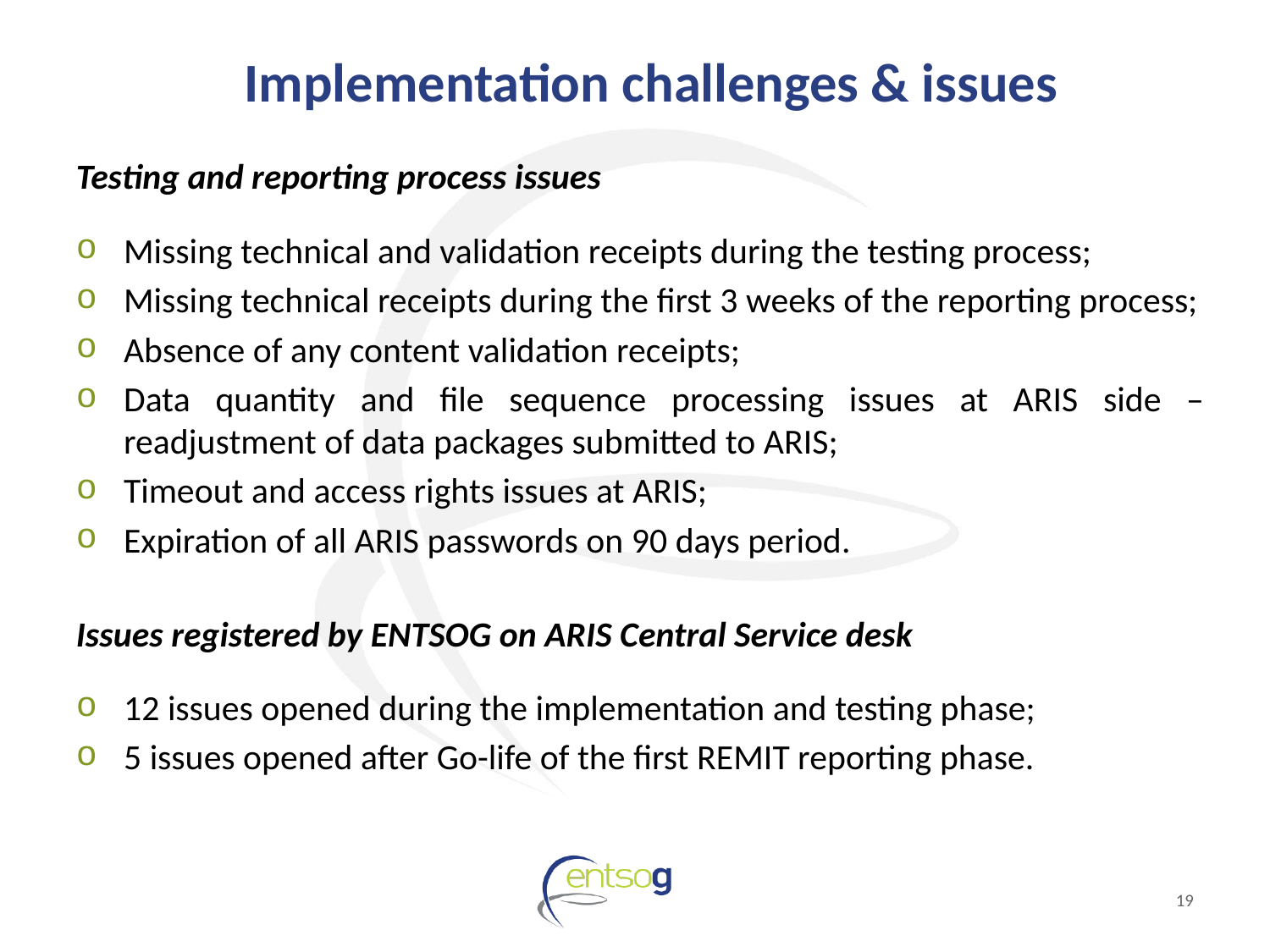

# Implementation challenges & issues
Testing and reporting process issues

Missing technical and validation receipts during the testing process;
Missing technical receipts during the first 3 weeks of the reporting process;
Absence of any content validation receipts;
Data quantity and file sequence processing issues at ARIS side – readjustment of data packages submitted to ARIS;
Timeout and access rights issues at ARIS;
Expiration of all ARIS passwords on 90 days period.

Issues registered by ENTSOG on ARIS Central Service desk

12 issues opened during the implementation and testing phase;
5 issues opened after Go-life of the first REMIT reporting phase.

19